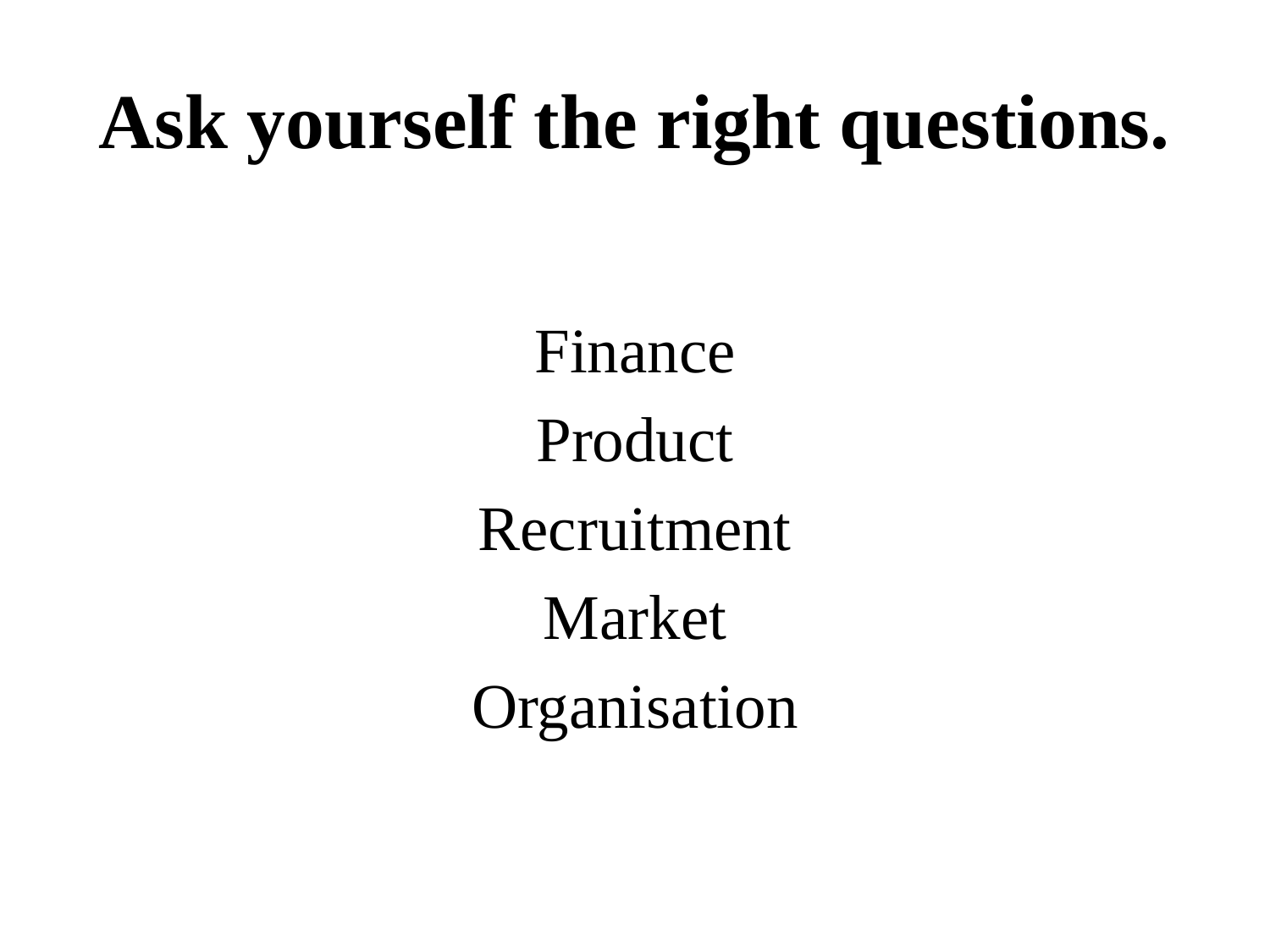

# Ask yourself the right questions.

Finance
Product
Recruitment
Market
Organisation